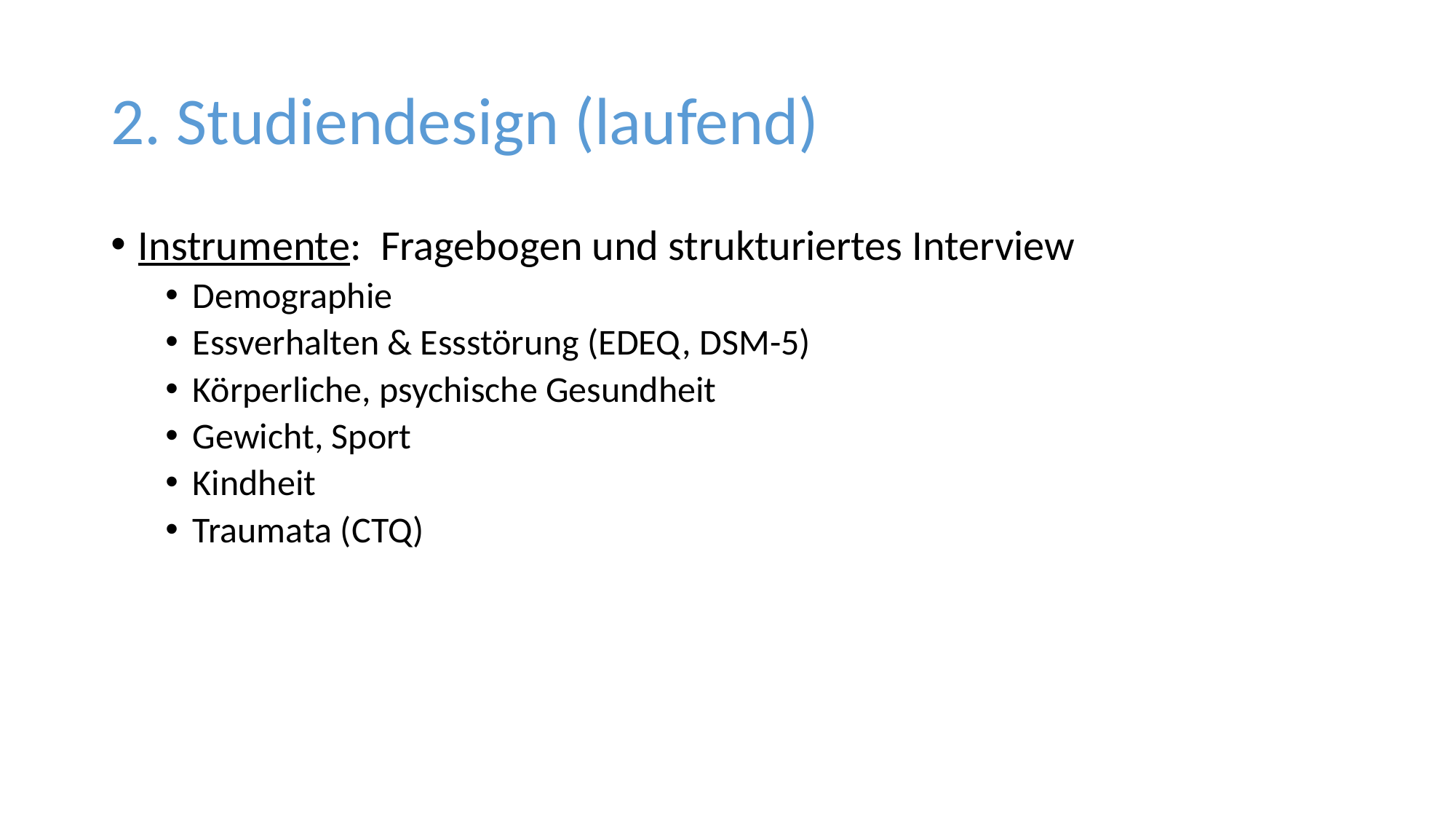

# 2. Studiendesign (laufend)
Instrumente:  Fragebogen und strukturiertes Interview
Demographie
Essverhalten & Essstörung (EDEQ, DSM-5)
Körperliche, psychische Gesundheit
Gewicht, Sport
Kindheit
Traumata (CTQ)